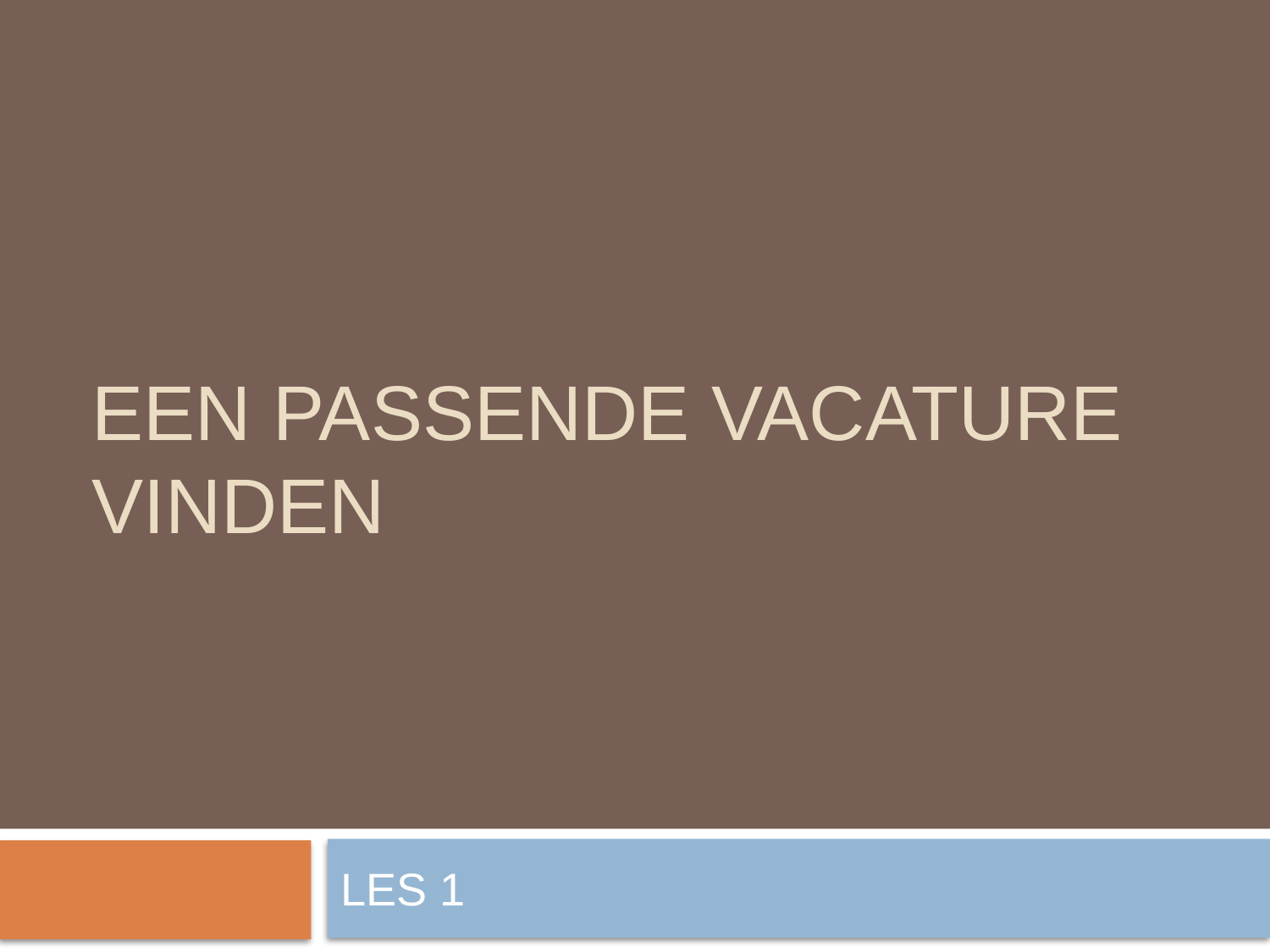

# EEN PASSENDE VACATURE VINDEN
LES 1